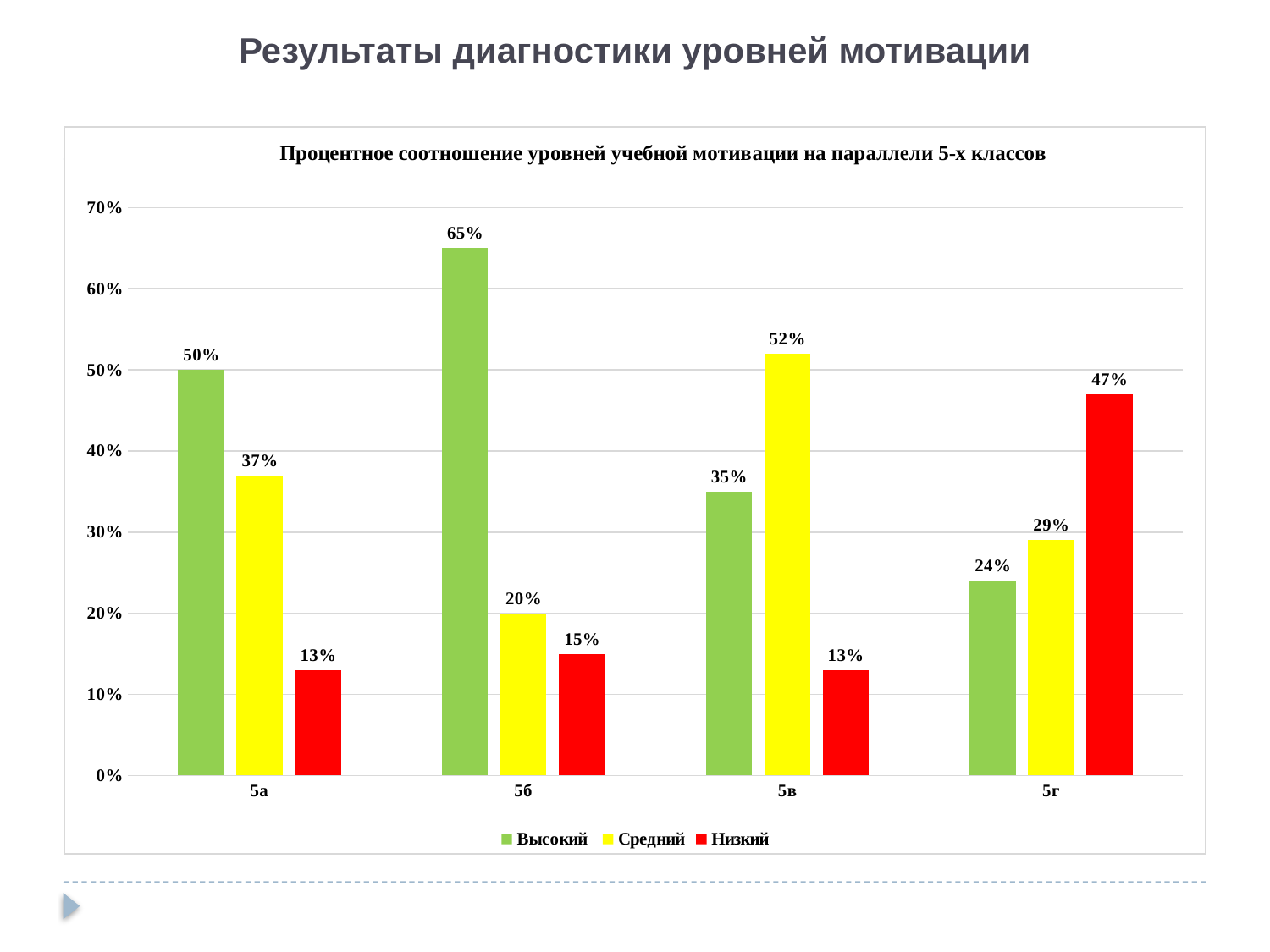

# Результаты диагностики уровней мотивации

### Chart: Процентное соотношение уровней учебной мотивации на параллели 5-х классов

| Category | Высокий  | Средний | Низкий |
|---|---|---|---|
| 5а | 0.5 | 0.37 | 0.13 |
| 5б | 0.65 | 0.2 | 0.15 |
| 5в | 0.35 | 0.52 | 0.13 |
| 5г | 0.24 | 0.29 | 0.47 |